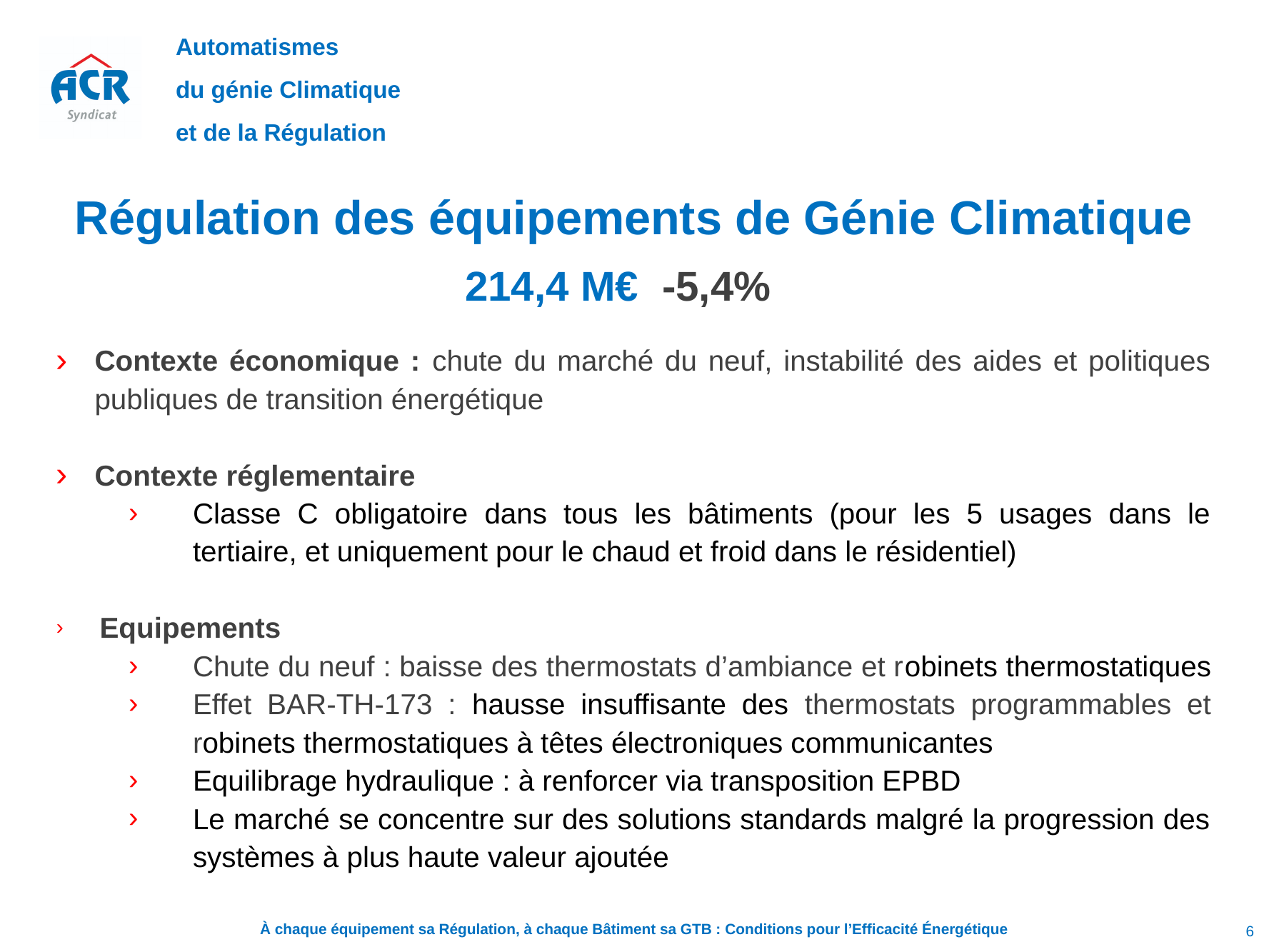

# Régulation des équipements de Génie Climatique
214,4 M€  -5,4%
Contexte économique : chute du marché du neuf, instabilité des aides et politiques publiques de transition énergétique

Contexte réglementaire
Classe C obligatoire dans tous les bâtiments (pour les 5 usages dans le tertiaire, et uniquement pour le chaud et froid dans le résidentiel)

 Equipements
Chute du neuf : baisse des thermostats d’ambiance et robinets thermostatiques
Effet BAR-TH-173 : hausse insuffisante des thermostats programmables et robinets thermostatiques à têtes électroniques communicantes
Equilibrage hydraulique : à renforcer via transposition EPBD
Le marché se concentre sur des solutions standards malgré la progression des systèmes à plus haute valeur ajoutée